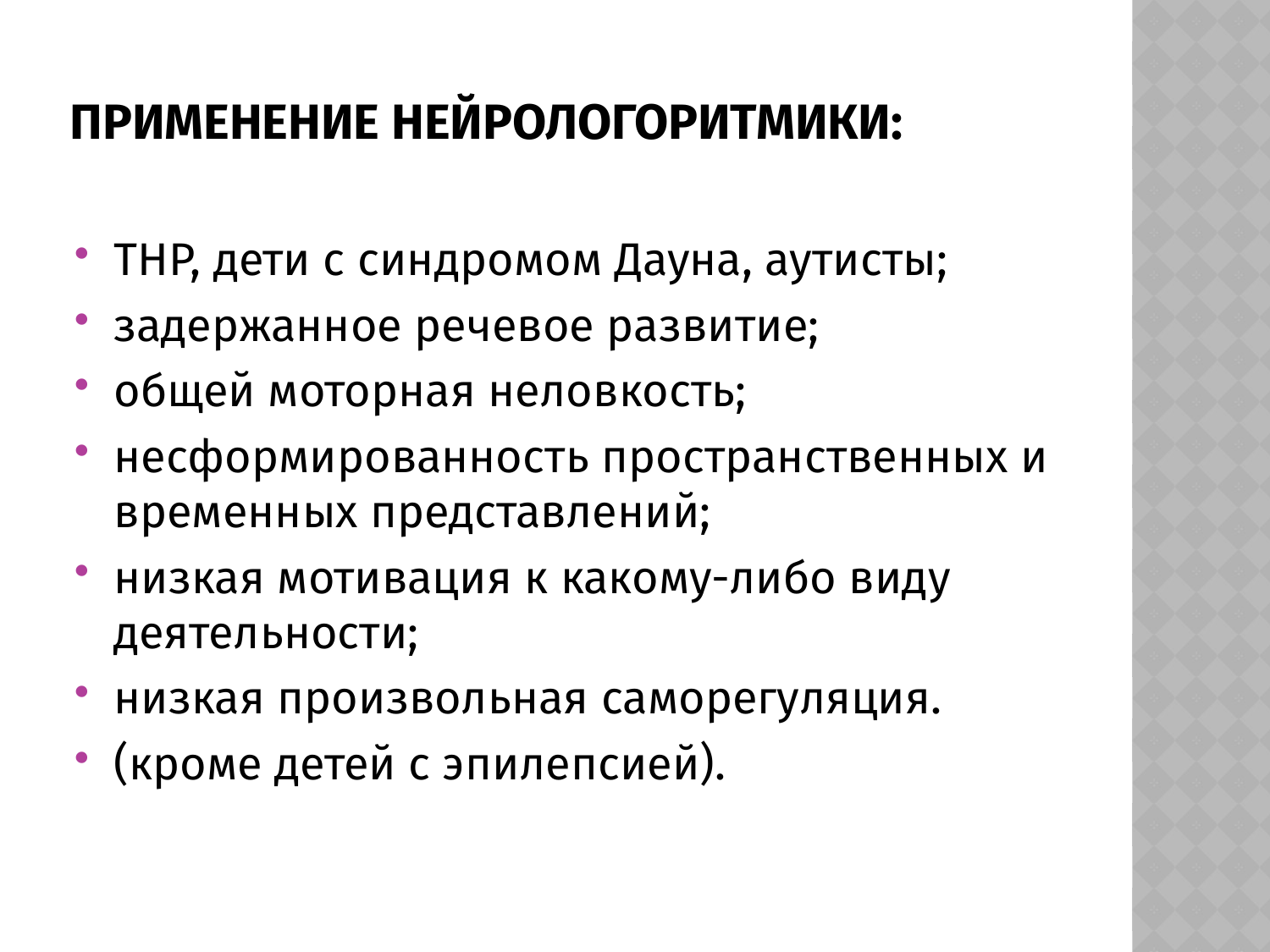

# Применение Нейрологоритмики:
ТНР, дети с синдромом Дауна, аутисты;
задержанное речевое развитие;
общей моторная неловкость;
несформированность пространственных и временных представлений;
низкая мотивация к какому-либо виду деятельности;
низкая произвольная саморегуляция.
(кроме детей с эпилепсией).